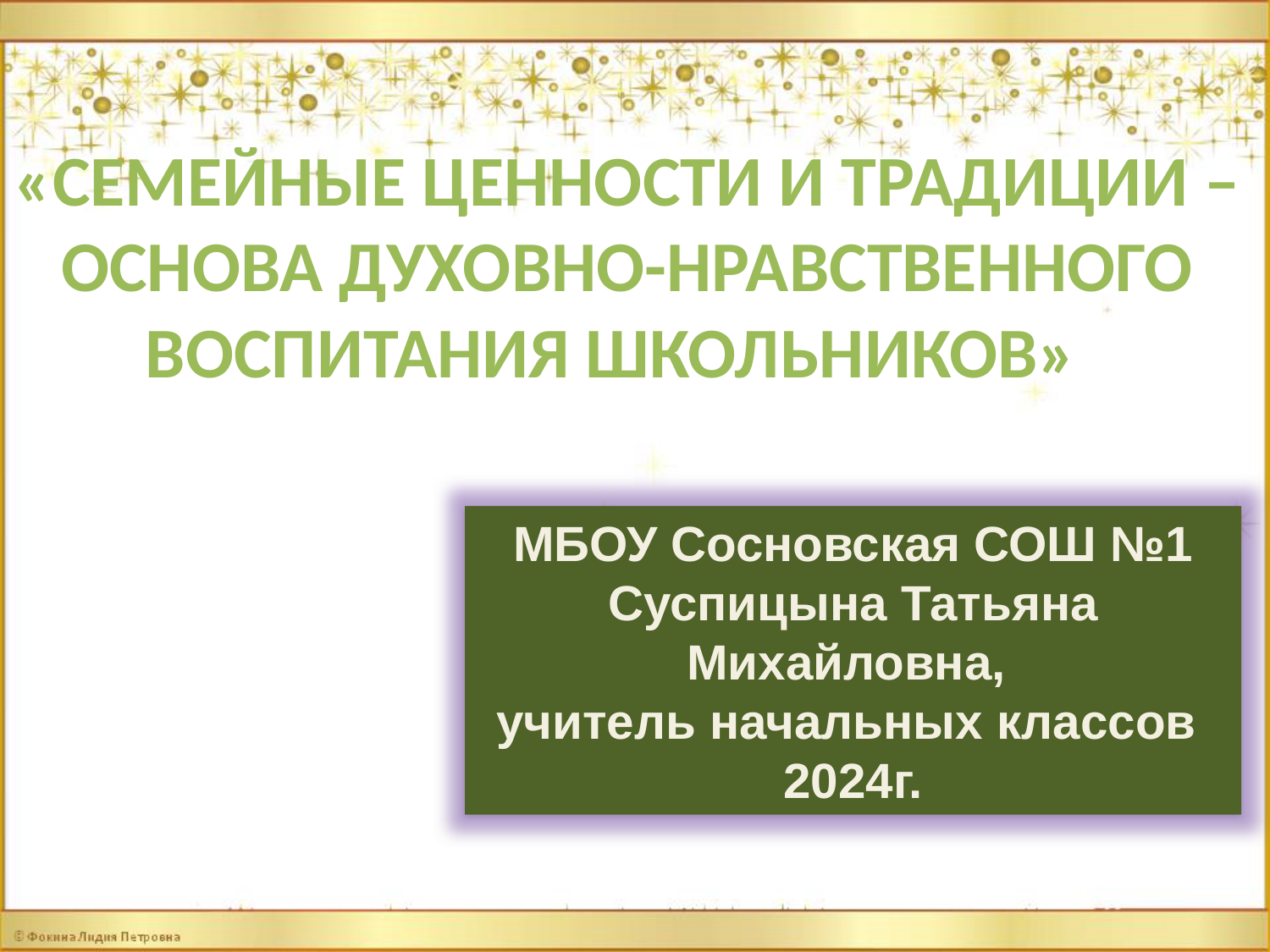

# «СЕМЕЙНЫЕ ЦЕННОСТИ И ТРАДИЦИИ – ОСНОВА ДУХОВНО-НРАВСТВЕННОГО ВОСПИТАНИЯ ШКОЛЬНИКОВ»
МБОУ Сосновская СОШ №1
Суспицына Татьяна Михайловна,
учитель начальных классов
2024г.